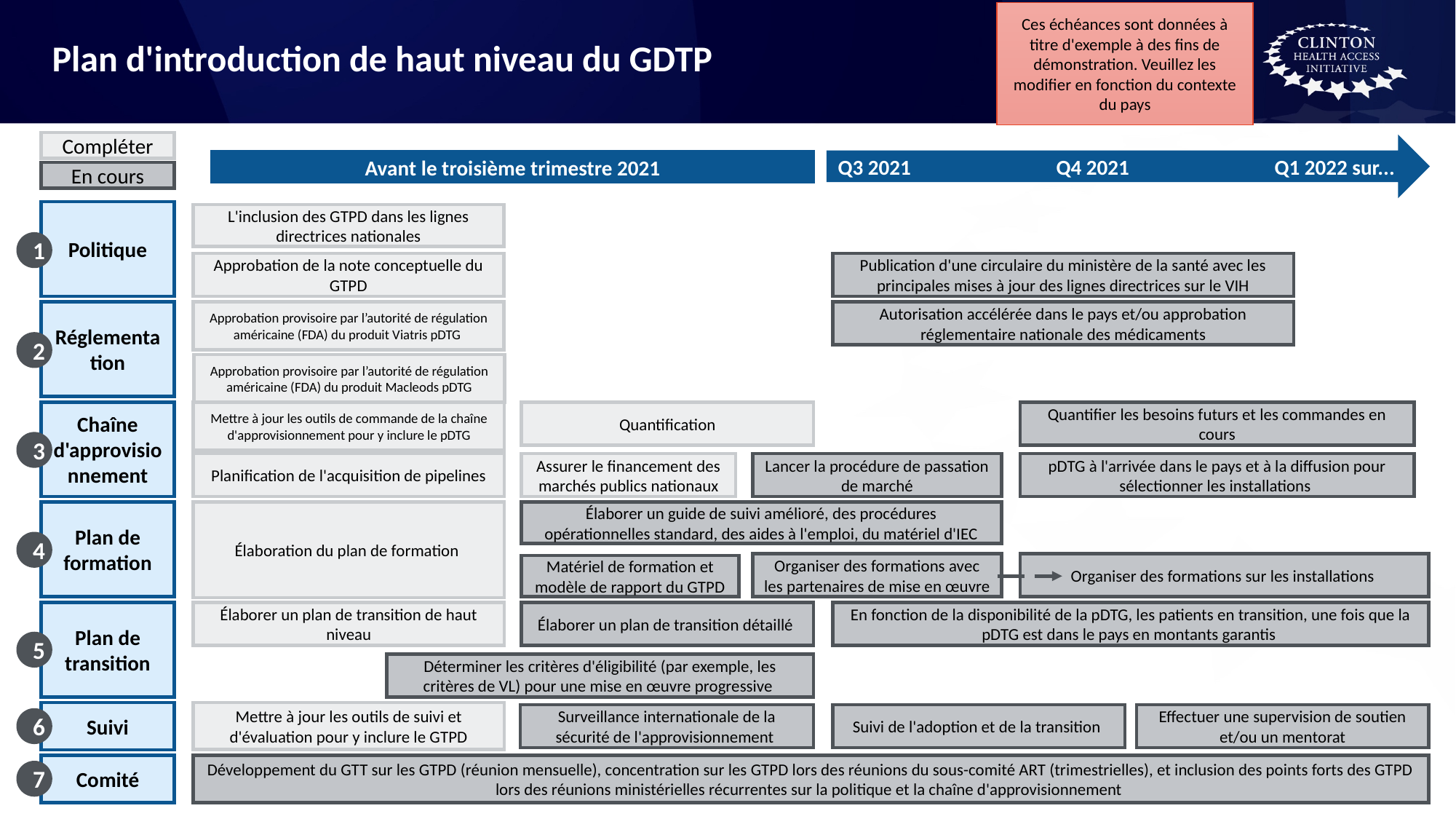

Ces échéances sont données à titre d'exemple à des fins de démonstration. Veuillez les modifier en fonction du contexte du pays
# Plan d'introduction de haut niveau du GDTP
Compléter
Q3 2021		Q4 2021		Q1 2022 sur...
Avant le troisième trimestre 2021
En cours
Politique
L'inclusion des GTPD dans les lignes directrices nationales
1
Approbation de la note conceptuelle du GTPD
Publication d'une circulaire du ministère de la santé avec les principales mises à jour des lignes directrices sur le VIH
Réglementation
Approbation provisoire par l’autorité de régulation américaine (FDA) du produit Viatris pDTG
Autorisation accélérée dans le pays et/ou approbation réglementaire nationale des médicaments
2
Approbation provisoire par l’autorité de régulation américaine (FDA) du produit Macleods pDTG
Chaîne d'approvisionnement
Mettre à jour les outils de commande de la chaîne d'approvisionnement pour y inclure le pDTG
Quantification
Quantifier les besoins futurs et les commandes en cours
3
Planification de l'acquisition de pipelines
Assurer le financement des marchés publics nationaux
Lancer la procédure de passation de marché
pDTG à l'arrivée dans le pays et à la diffusion pour sélectionner les installations
Plan de formation
Élaboration du plan de formation
Élaborer un guide de suivi amélioré, des procédures opérationnelles standard, des aides à l'emploi, du matériel d'IEC
4
Organiser des formations avec les partenaires de mise en œuvre
Organiser des formations sur les installations
Matériel de formation et modèle de rapport du GTPD
Plan de transition
Élaborer un plan de transition de haut niveau
Élaborer un plan de transition détaillé
En fonction de la disponibilité de la pDTG, les patients en transition, une fois que la pDTG est dans le pays en montants garantis
5
Déterminer les critères d'éligibilité (par exemple, les critères de VL) pour une mise en œuvre progressive
Suivi
Mettre à jour les outils de suivi et d'évaluation pour y inclure le GTPD
Surveillance internationale de la sécurité de l'approvisionnement
Suivi de l'adoption et de la transition
Effectuer une supervision de soutien et/ou un mentorat
6
Comité
Développement du GTT sur les GTPD (réunion mensuelle), concentration sur les GTPD lors des réunions du sous-comité ART (trimestrielles), et inclusion des points forts des GTPD lors des réunions ministérielles récurrentes sur la politique et la chaîne d'approvisionnement
7